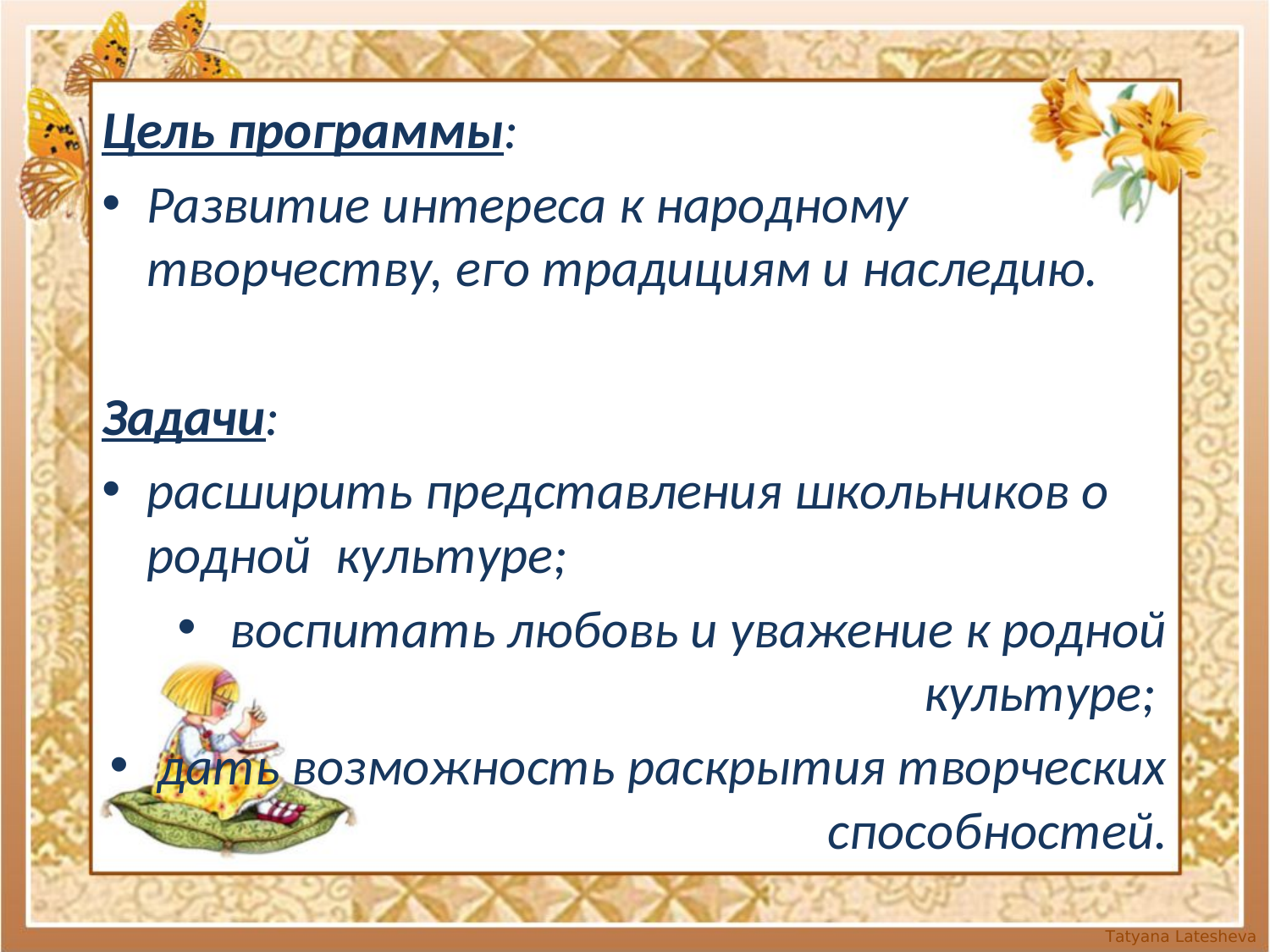

Цель программы:
Развитие интереса к народному творчеству, его традициям и наследию.

Задачи:
расширить представления школьников о родной  культуре;
воспитать любовь и уважение к родной культуре;
дать возможность раскрытия творческих способностей.